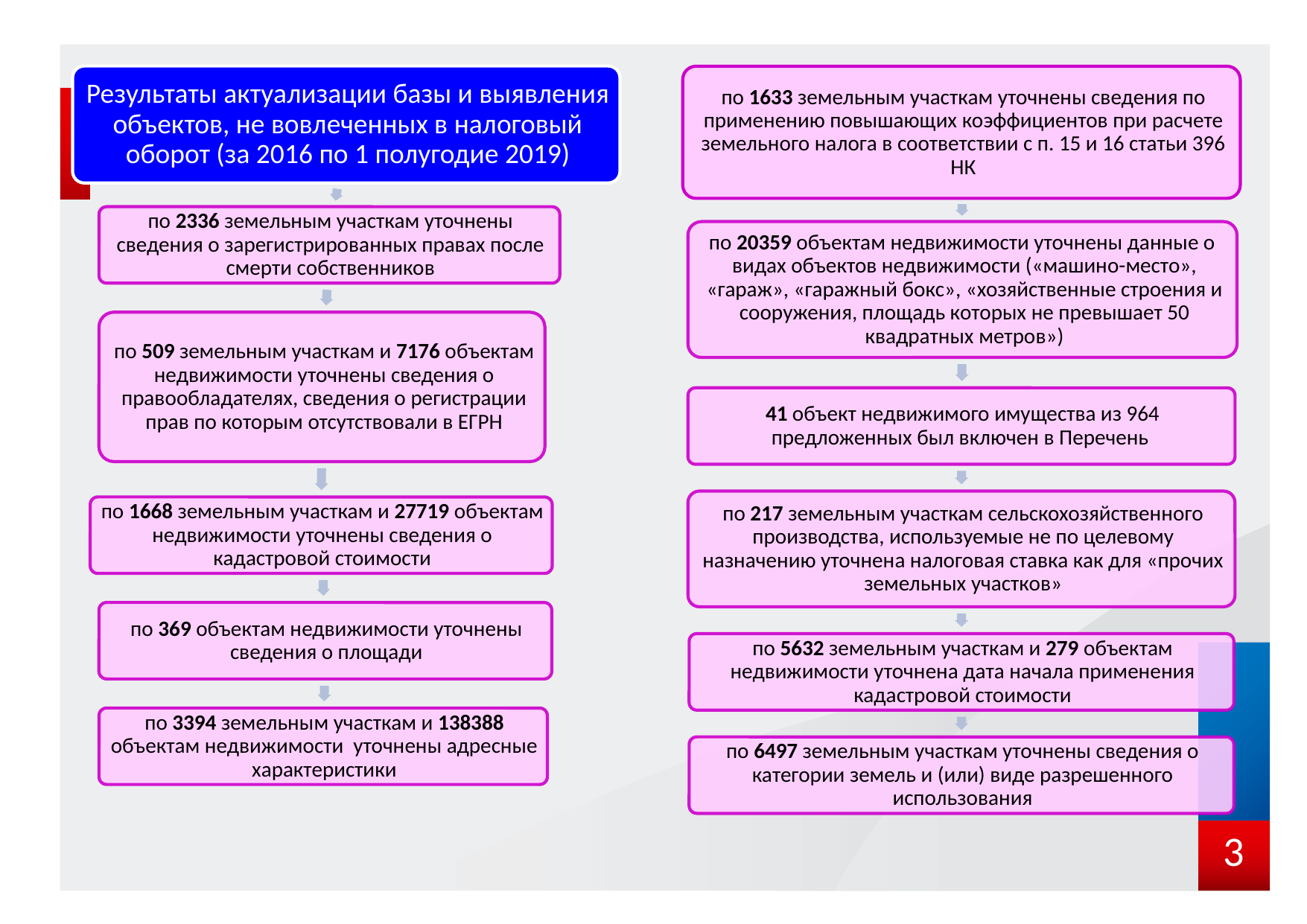

#
Результаты актуализации базы и выявления объектов, не вовлеченных в налоговый оборот (за 2016 по 1 полугодие 2019)
по 2336 земельным участкам уточнены сведения о зарегистрированных правах после смерти собственников
по 509 земельным участкам и 7176 объектам недвижимости уточнены сведения о правообладателях, сведения о регистрации прав по которым отсутствовали в ЕГРН
по 1668 земельным участкам и 27719 объектам недвижимости уточнены сведения о кадастровой стоимости
по 369 объектам недвижимости уточнены сведения о площади
по 3394 земельным участкам и 138388 объектам недвижимости  уточнены адресные характеристики
по 1633 земельным участкам уточнены сведения по применению повышающих коэффициентов при расчете земельного налога в соответствии с п. 15 и 16 статьи 396 НК
по 20359 объектам недвижимости уточнены данные о  видах объектов недвижимости («машино-место», «гараж», «гаражный бокс», «хозяйственные строения и сооружения, площадь которых не превышает 50 квадратных метров»)
41 объект недвижимого имущества из 964 предложенных был включен в Перечень
по 217 земельным участкам сельскохозяйственного производства, используемые не по целевому назначению уточнена налоговая ставка как для «прочих земельных участков»
по 5632 земельным участкам и 279 объектам недвижимости уточнена дата начала применения кадастровой стоимости
по 6497 земельным участкам уточнены сведения о категории земель и (или) виде разрешенного использования
3